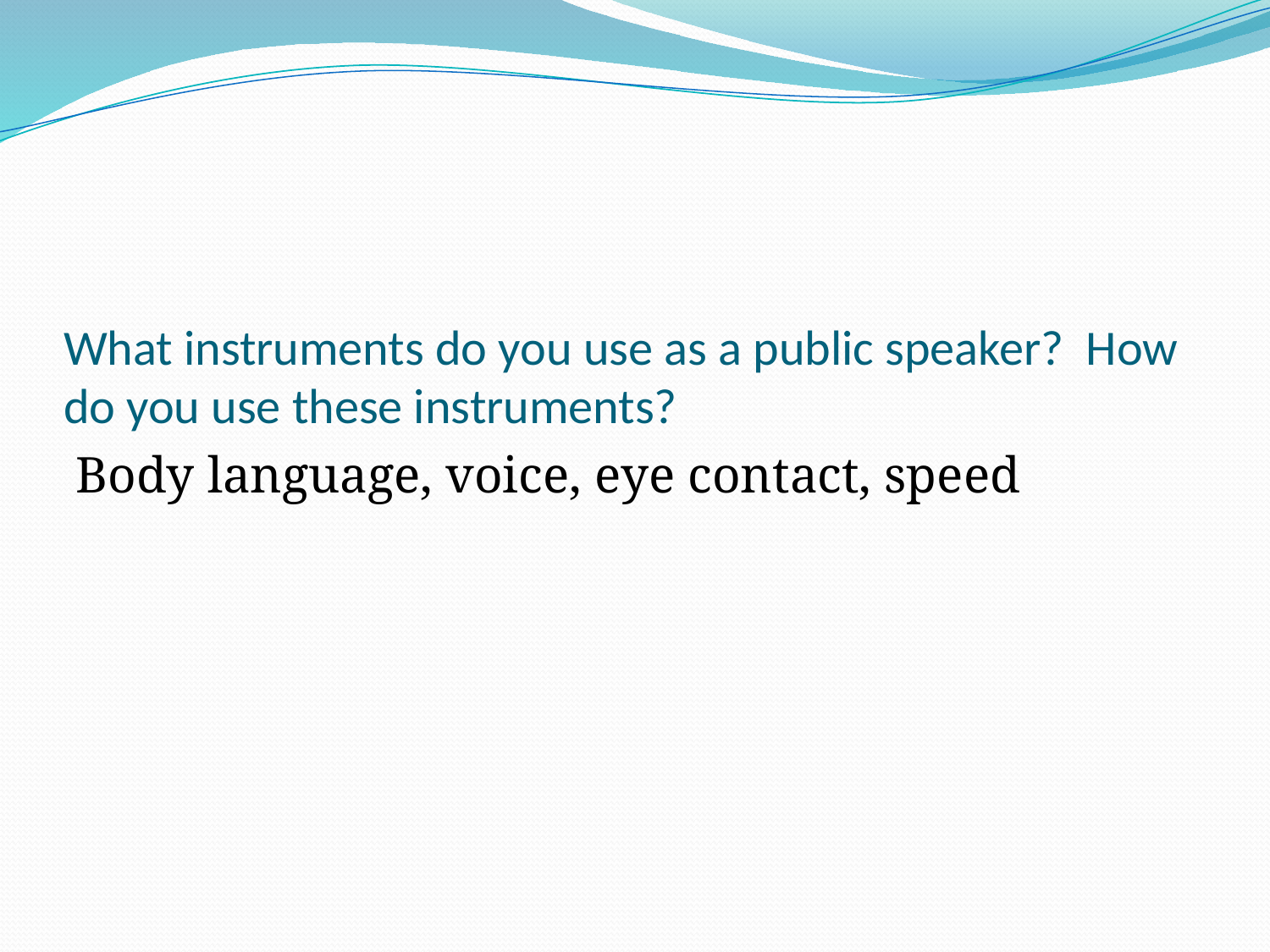

# What instruments do you use as a public speaker?  How do you use these instruments?
Body language, voice, eye contact, speed